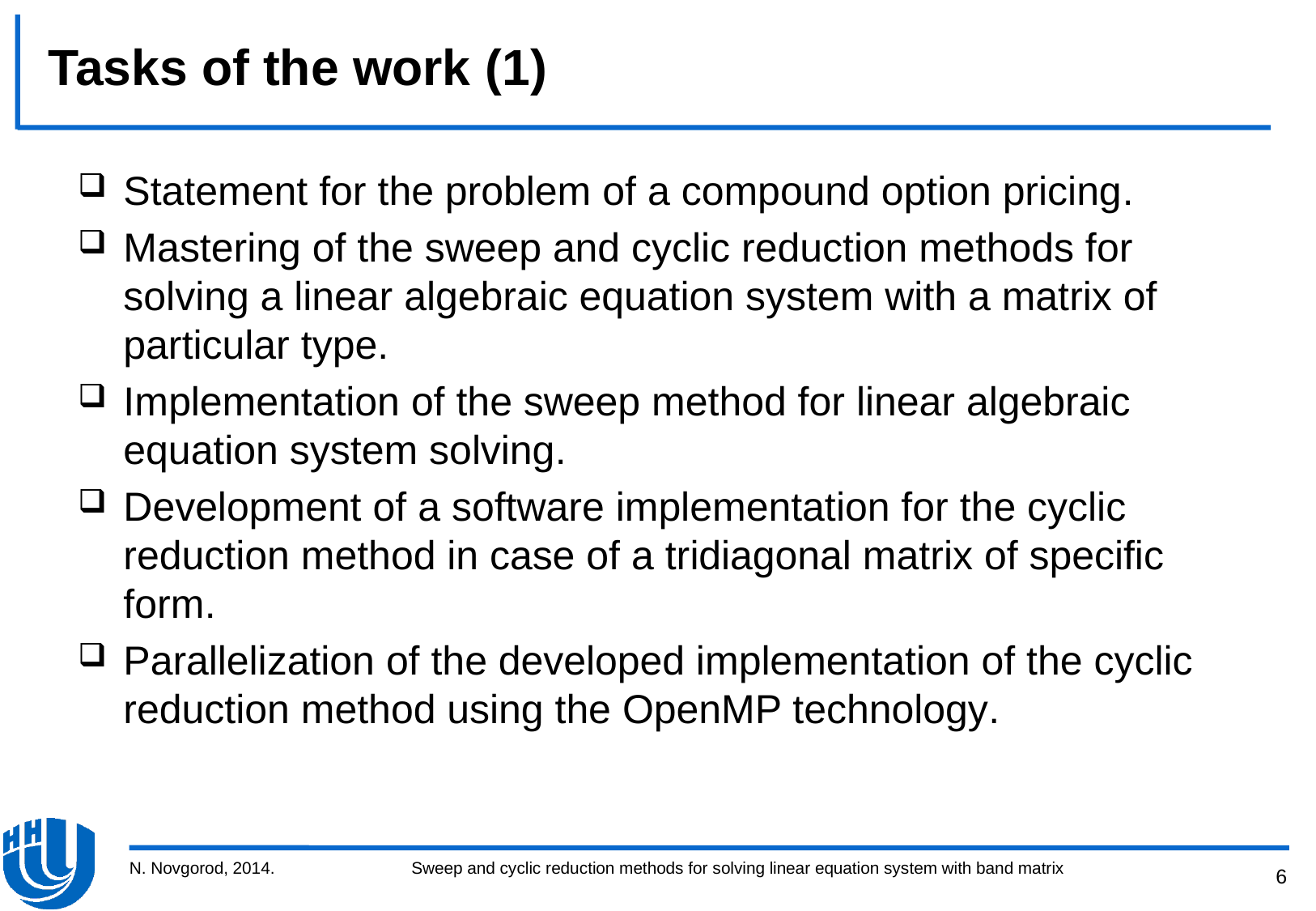

# Tasks of the work (1)
Statement for the problem of a compound option pricing.
Mastering of the sweep and cyclic reduction methods for solving a linear algebraic equation system with a matrix of particular type.
Implementation of the sweep method for linear algebraic equation system solving.
Development of a software implementation for the cyclic reduction method in case of a tridiagonal matrix of specific form.
Parallelization of the developed implementation of the cyclic reduction method using the OpenMP technology.
N. Novgorod, 2014.
Sweep and cyclic reduction methods for solving linear equation system with band matrix